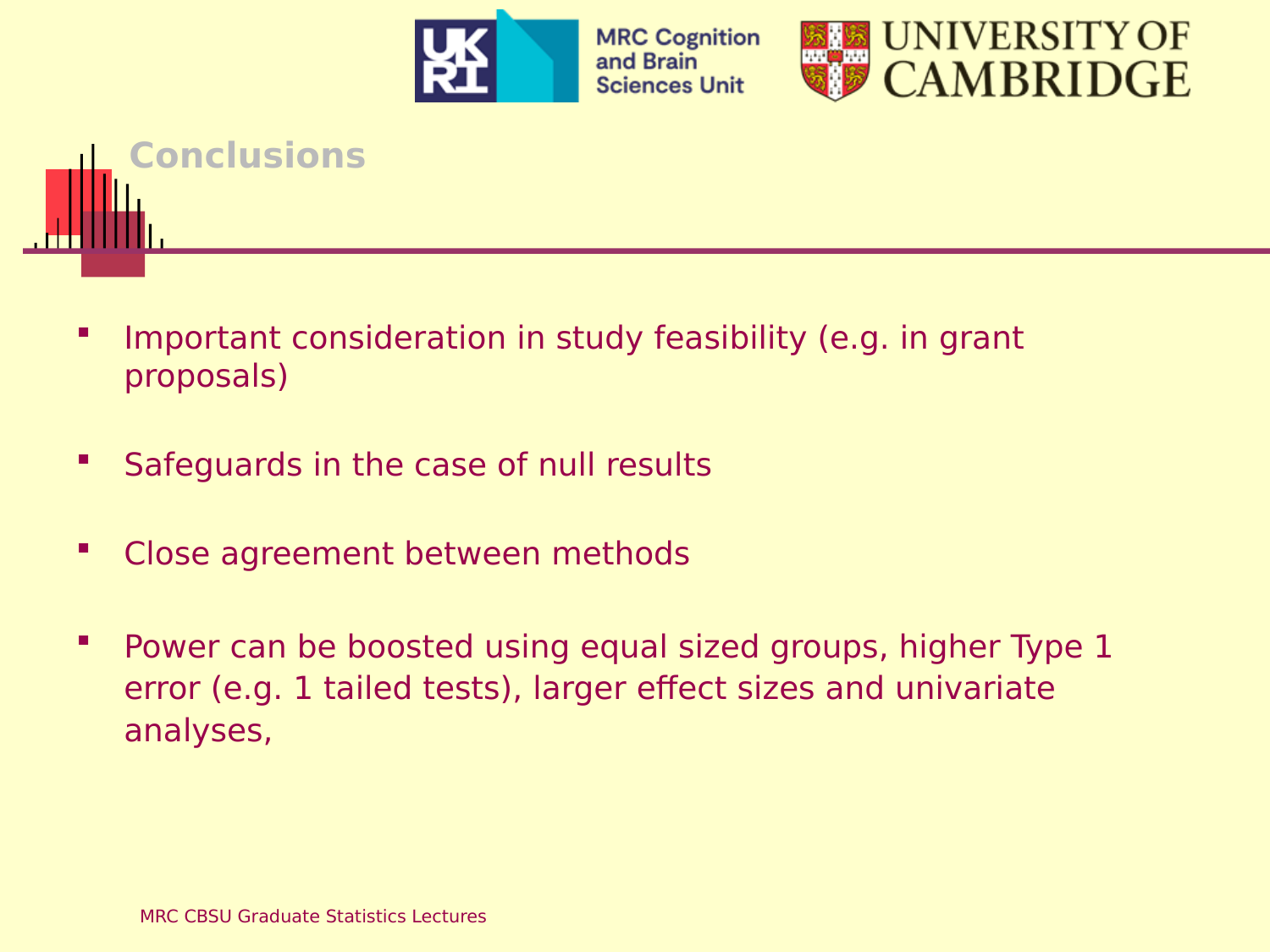

# Conclusions

Important consideration in study feasibility (e.g. in grant proposals)

Safeguards in the case of null results

Close agreement between methods

Power can be boosted using equal sized groups, higher Type 1 error (e.g. 1 tailed tests), larger effect sizes and univariate analyses,

MRC CBSU Graduate Statistics Lectures